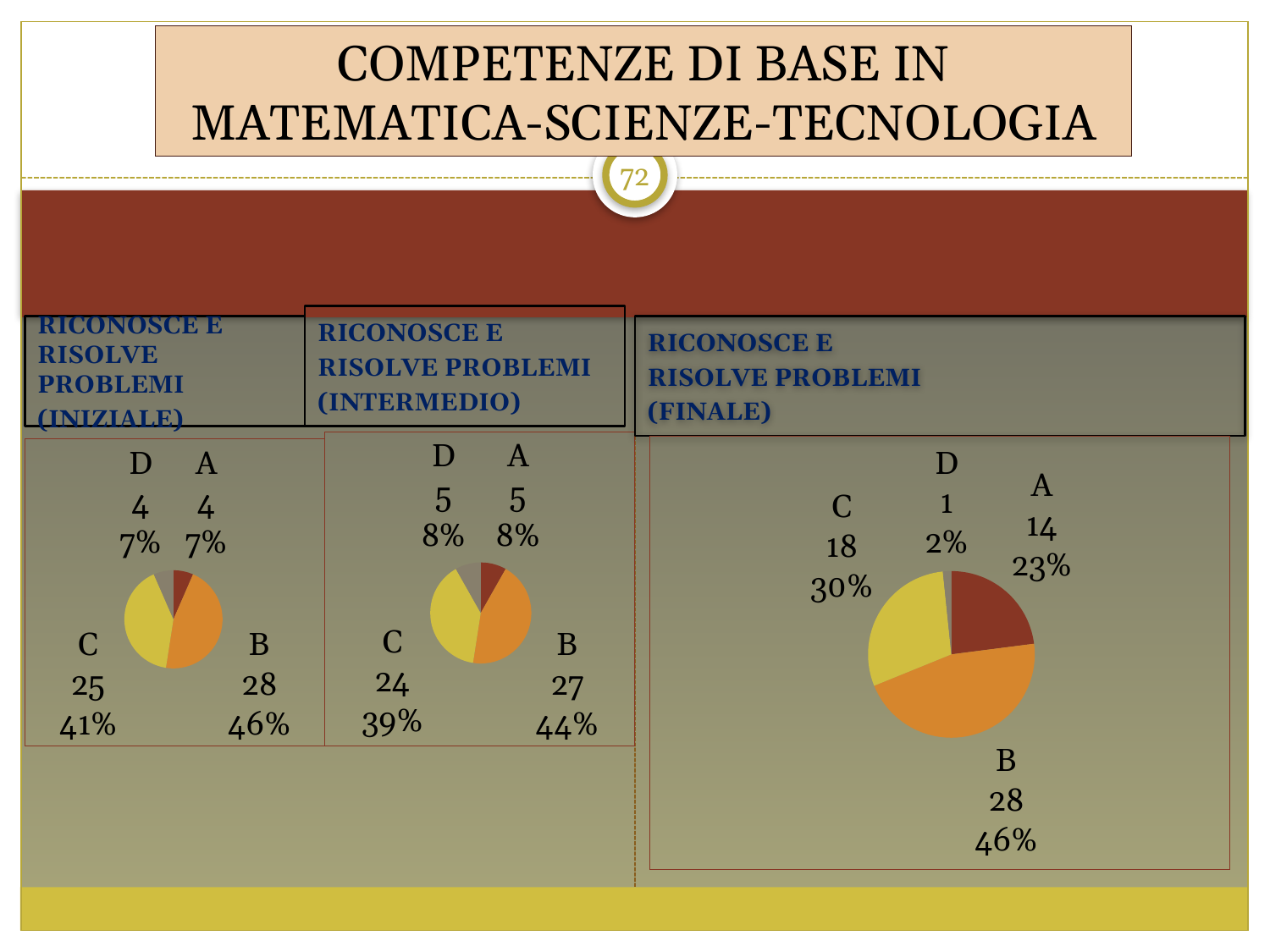

# COMPETENZE DI BASE IN MATEMATICA-SCIENZE-TECNOLOGIA
72
RICONOSCE E
RISOLVE PROBLEMI
(INTERMEDIO)
RICONOSCE E RISOLVE PROBLEMI
(INIZIALE)
RICONOSCE E
RISOLVE PROBLEMI
(FINALE)

### Chart

| Category | Vendite |
|---|---|
| A | 5.0 |
| B | 27.0 |
| C | 24.0 |
| D | 5.0 |

### Chart

| Category | Vendite |
|---|---|
| A | 14.0 |
| B | 28.0 |
| C | 18.0 |
| D | 1.0 |

### Chart

| Category | Vendite |
|---|---|
| A | 4.0 |
| B | 28.0 |
| C | 25.0 |
| D | 4.0 |